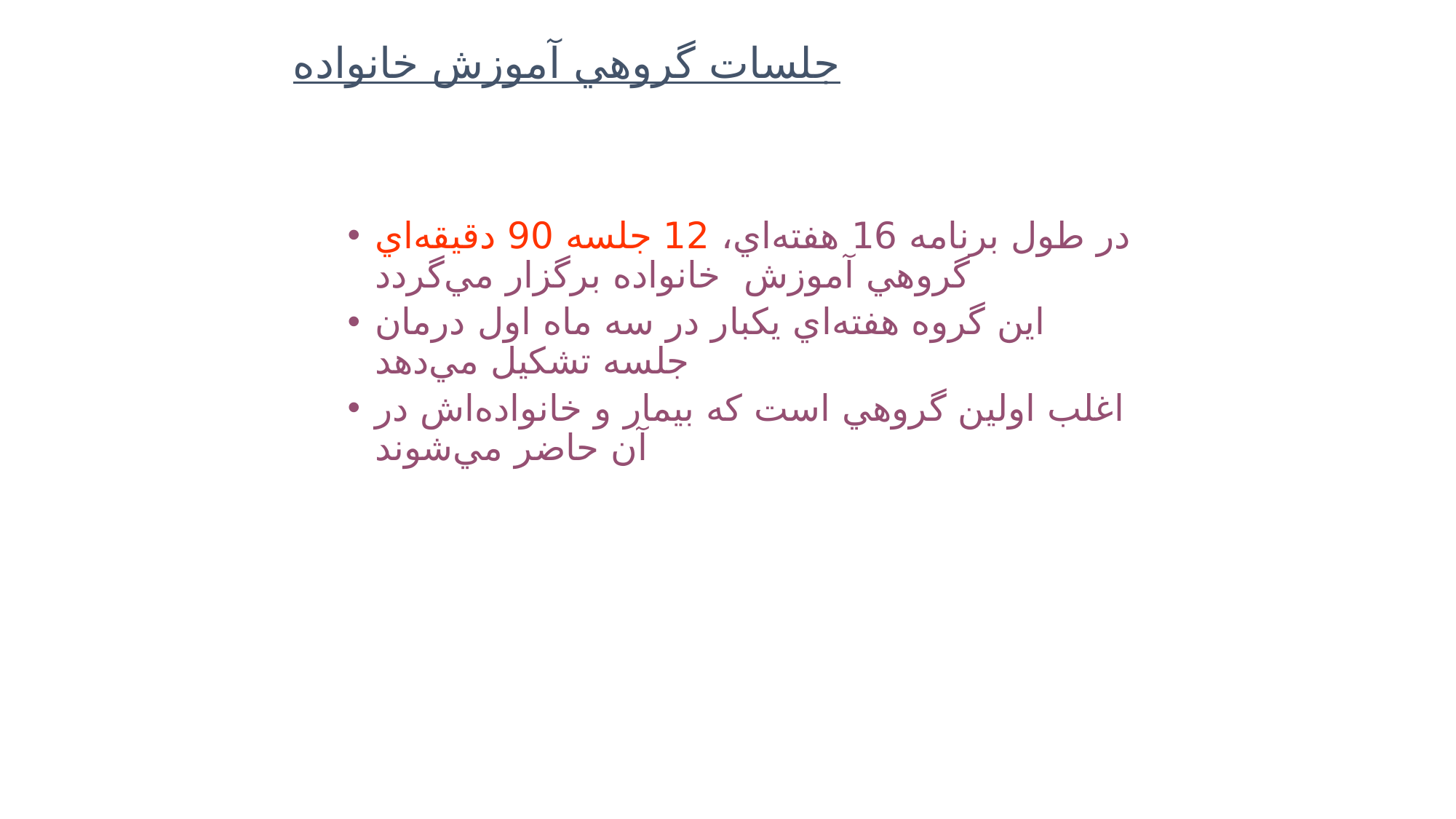

جلسات گروهي آموزش خانواده

در طول برنامه 16 هفته‌اي، 12 جلسه 90 دقيقه‌اي گروهي آموزش  خانواده برگزار مي‌گردد
اين گروه هفته‌اي يكبار در سه ماه اول درمان جلسه تشكيل مي‌دهد
اغلب اولين گروهي است كه بيمار و خانواده‌اش در آن حاضر مي‌شوند